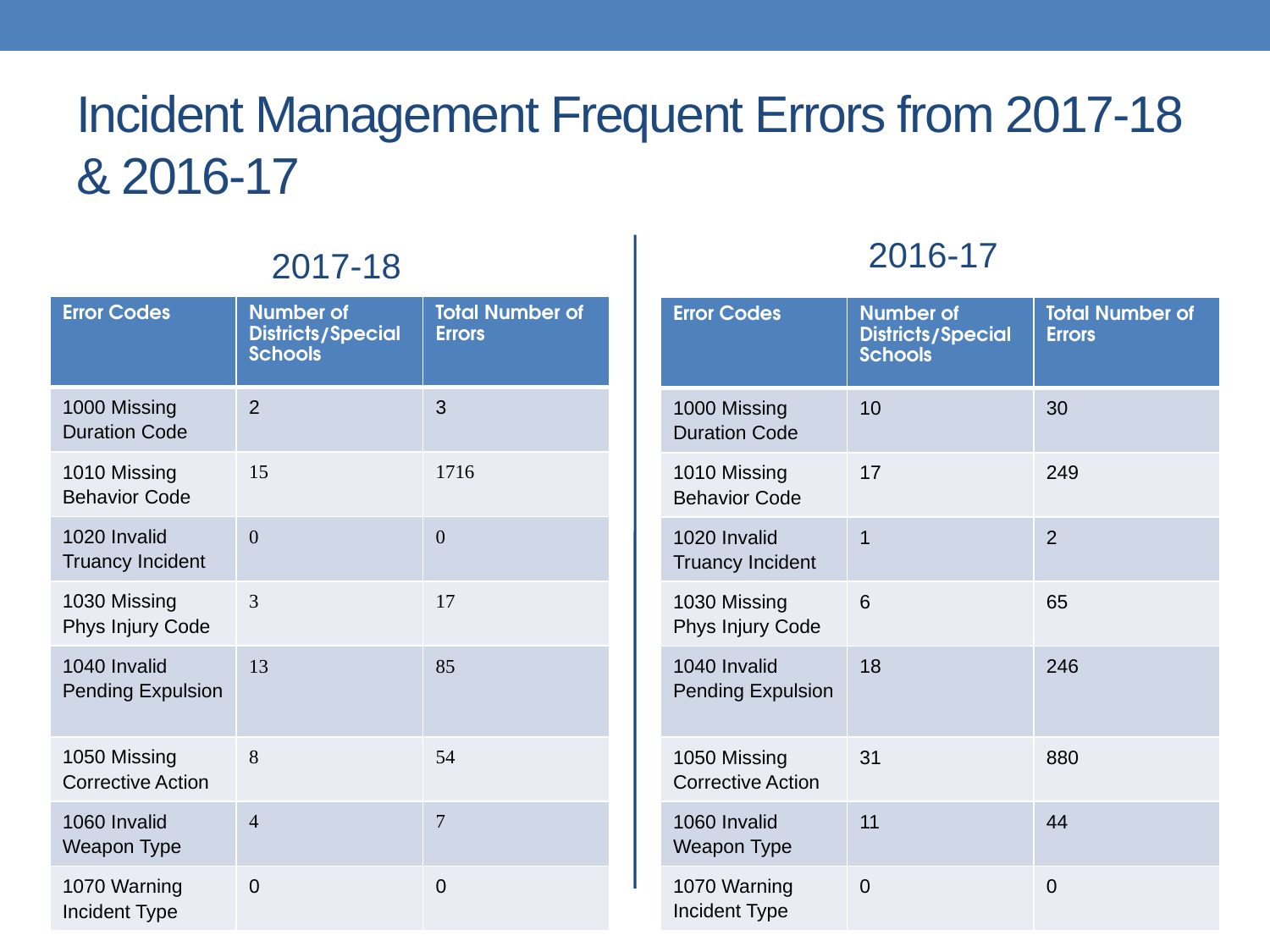

# Incident Management Frequent Errors from 2017-18 & 2016-17
2016-17
2017-18
| Error Codes | Number of Districts/Special Schools | Total Number of Errors |
| --- | --- | --- |
| 1000 Missing Duration Code | 2 | 3 |
| 1010 Missing Behavior Code | 15 | 1716 |
| 1020 Invalid Truancy Incident | 0 | 0 |
| 1030 Missing Phys Injury Code | 3 | 17 |
| 1040 Invalid Pending Expulsion | 13 | 85 |
| 1050 Missing Corrective Action | 8 | 54 |
| 1060 Invalid Weapon Type | 4 | 7 |
| 1070 Warning Incident Type | 0 | 0 |
| Error Codes | Number of Districts/Special Schools | Total Number of Errors |
| --- | --- | --- |
| 1000 Missing Duration Code | 10 | 30 |
| 1010 Missing Behavior Code | 17 | 249 |
| 1020 Invalid Truancy Incident | 1 | 2 |
| 1030 Missing Phys Injury Code | 6 | 65 |
| 1040 Invalid Pending Expulsion | 18 | 246 |
| 1050 Missing Corrective Action | 31 | 880 |
| 1060 Invalid Weapon Type | 11 | 44 |
| 1070 Warning Incident Type | 0 | 0 |